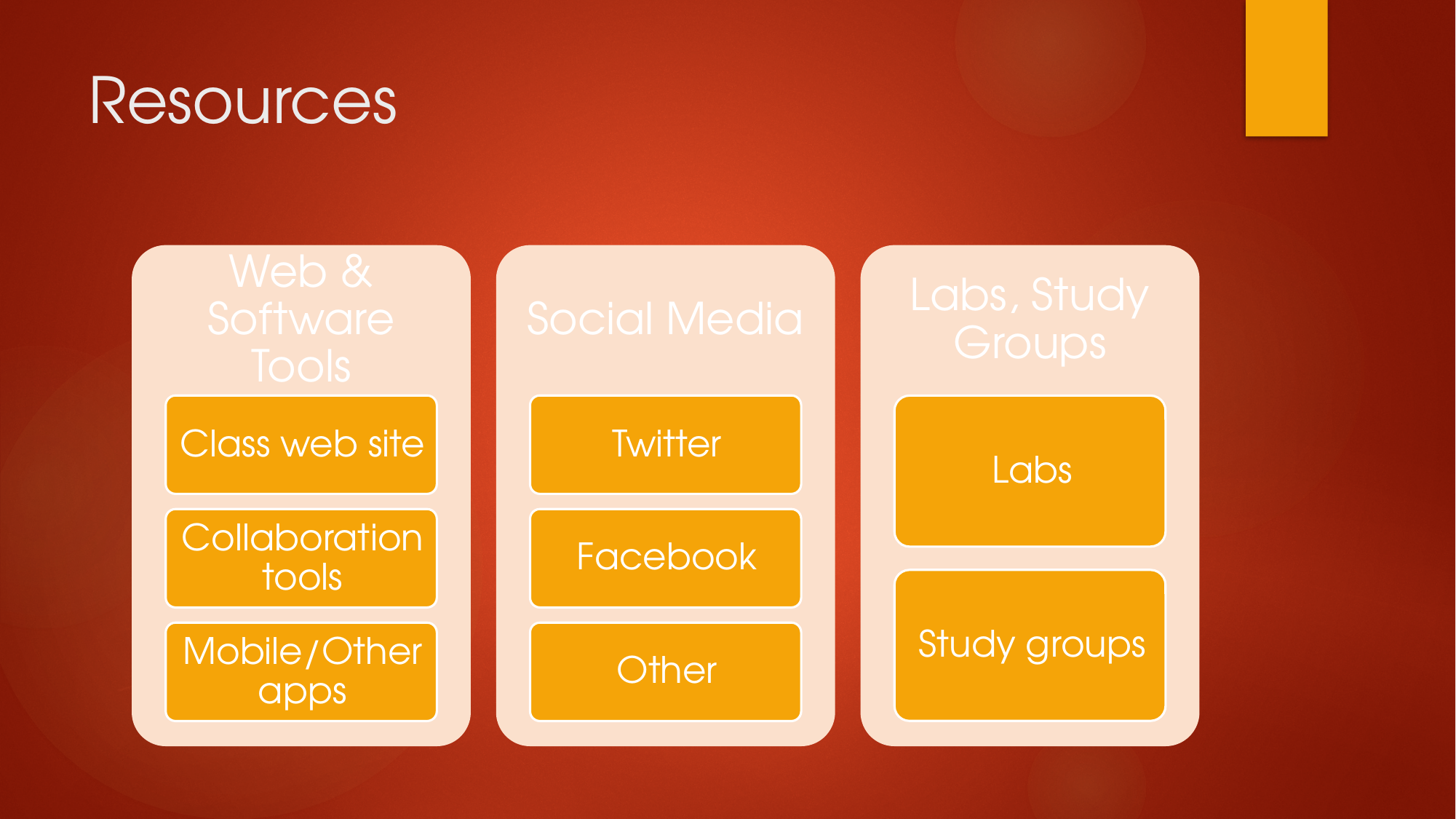

# Resources
Web & Software Tools
Class web site
Collaboration tools
Mobile/Other apps
Social Media
Twitter
Facebook
Other
Labs, Study Groups
Labs
Study groups